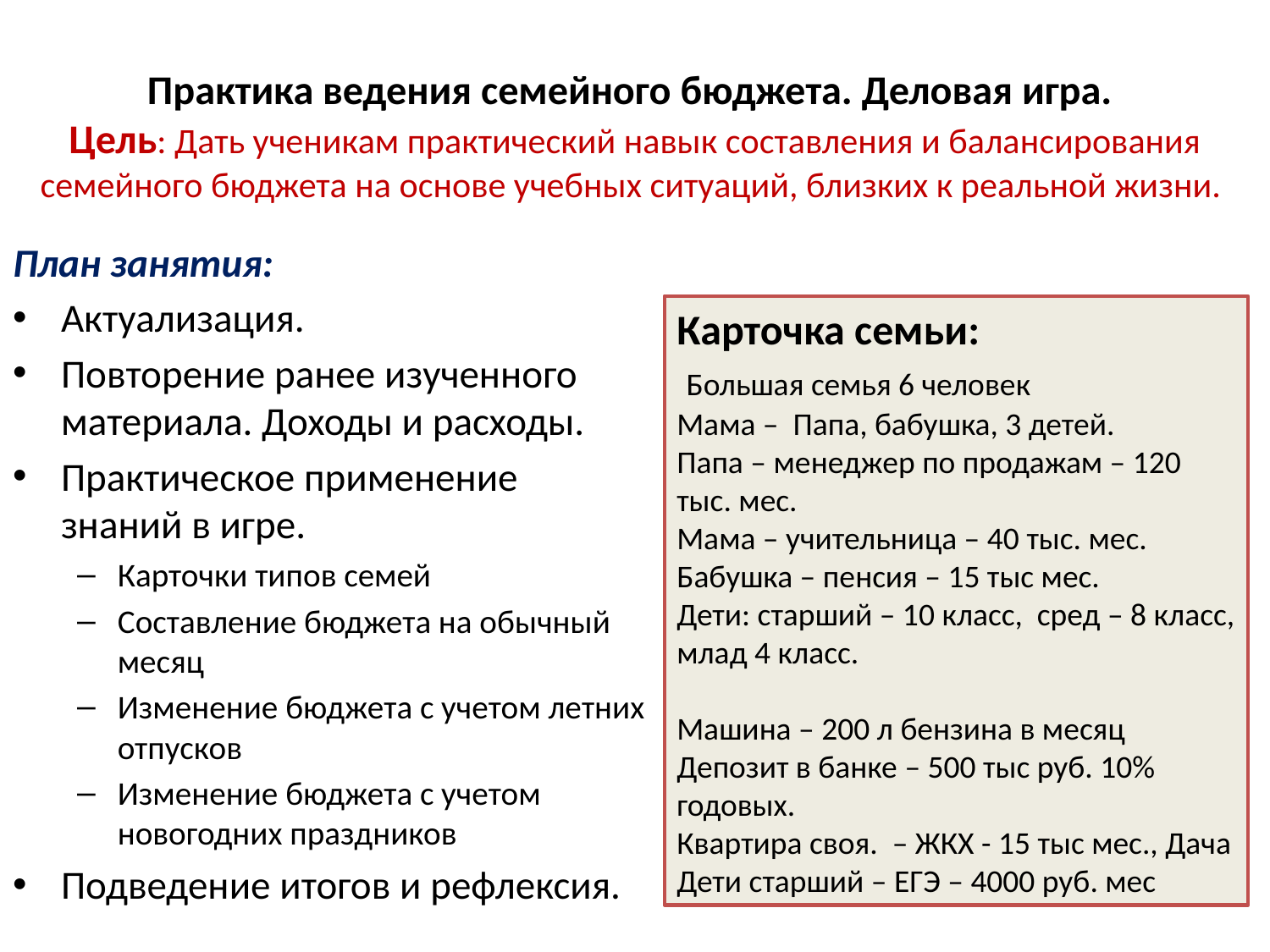

# Практика ведения семейного бюджета. Деловая игра. Цель: Дать ученикам практический навык составления и балансирования семейного бюджета на основе учебных ситуаций, близких к реальной жизни.
План занятия:
Актуализация.
Повторение ранее изученного материала. Доходы и расходы.
Практическое применение знаний в игре.
Карточки типов семей
Составление бюджета на обычный месяц
Изменение бюджета с учетом летних отпусков
Изменение бюджета с учетом новогодних праздников
Подведение итогов и рефлексия.
Карточка семьи:
 Большая семья 6 человек
Мама –  Папа, бабушка, 3 детей.
Папа – менеджер по продажам – 120 тыс. мес.
Мама – учительница – 40 тыс. мес.
Бабушка – пенсия – 15 тыс мес.
Дети: старший – 10 класс,  сред – 8 класс, млад 4 класс.

Машина – 200 л бензина в месяц
Депозит в банке – 500 тыс руб. 10% годовых.
Квартира своя.  – ЖКХ - 15 тыс мес., Дача
Дети старший – ЕГЭ – 4000 руб. мес